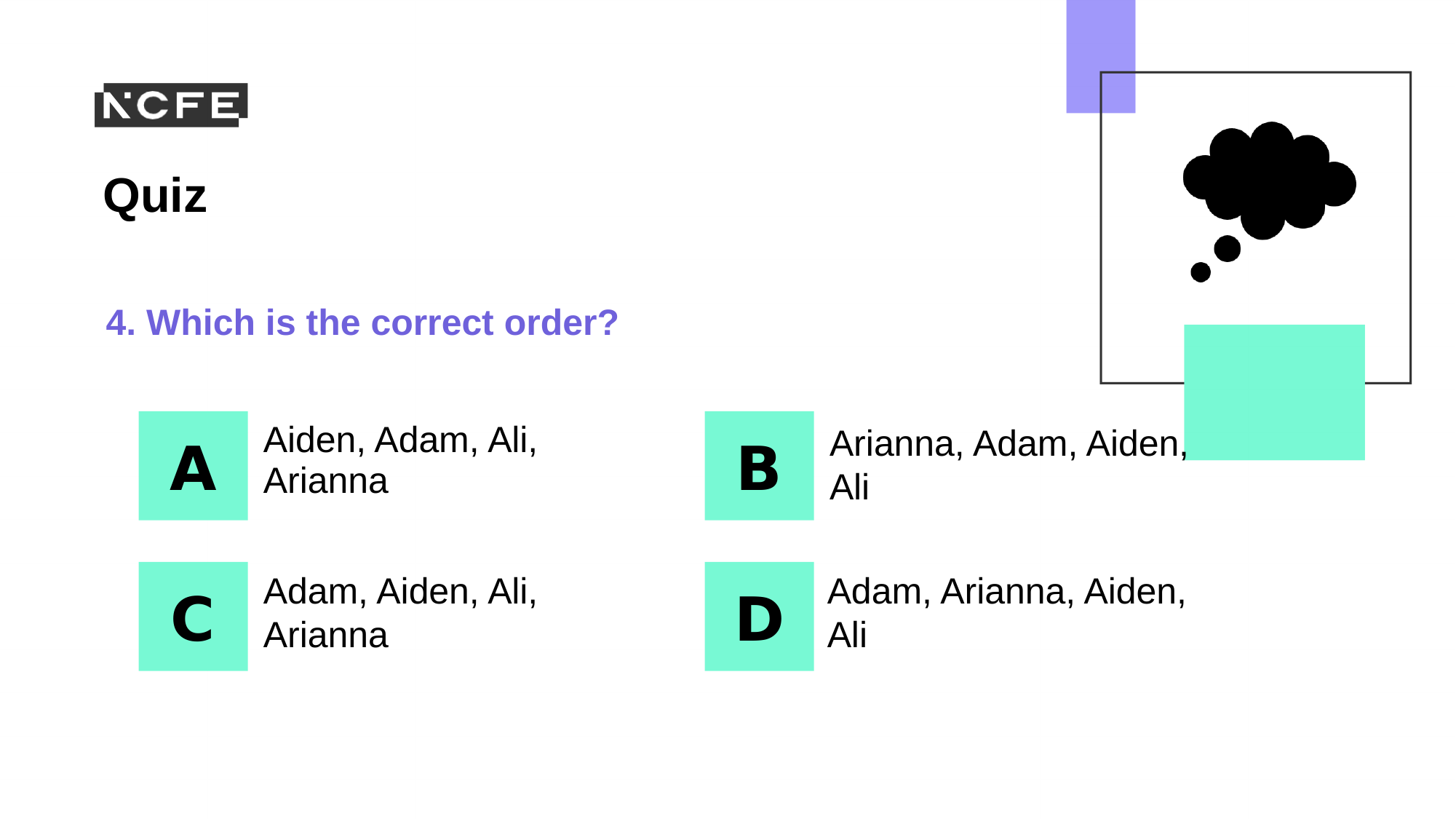

4. Which is the correct order?
Aiden, Adam, Ali, Arianna
Arianna, Adam, Aiden, Ali
Adam, Aiden, Ali, Arianna
Adam, Arianna, Aiden, Ali